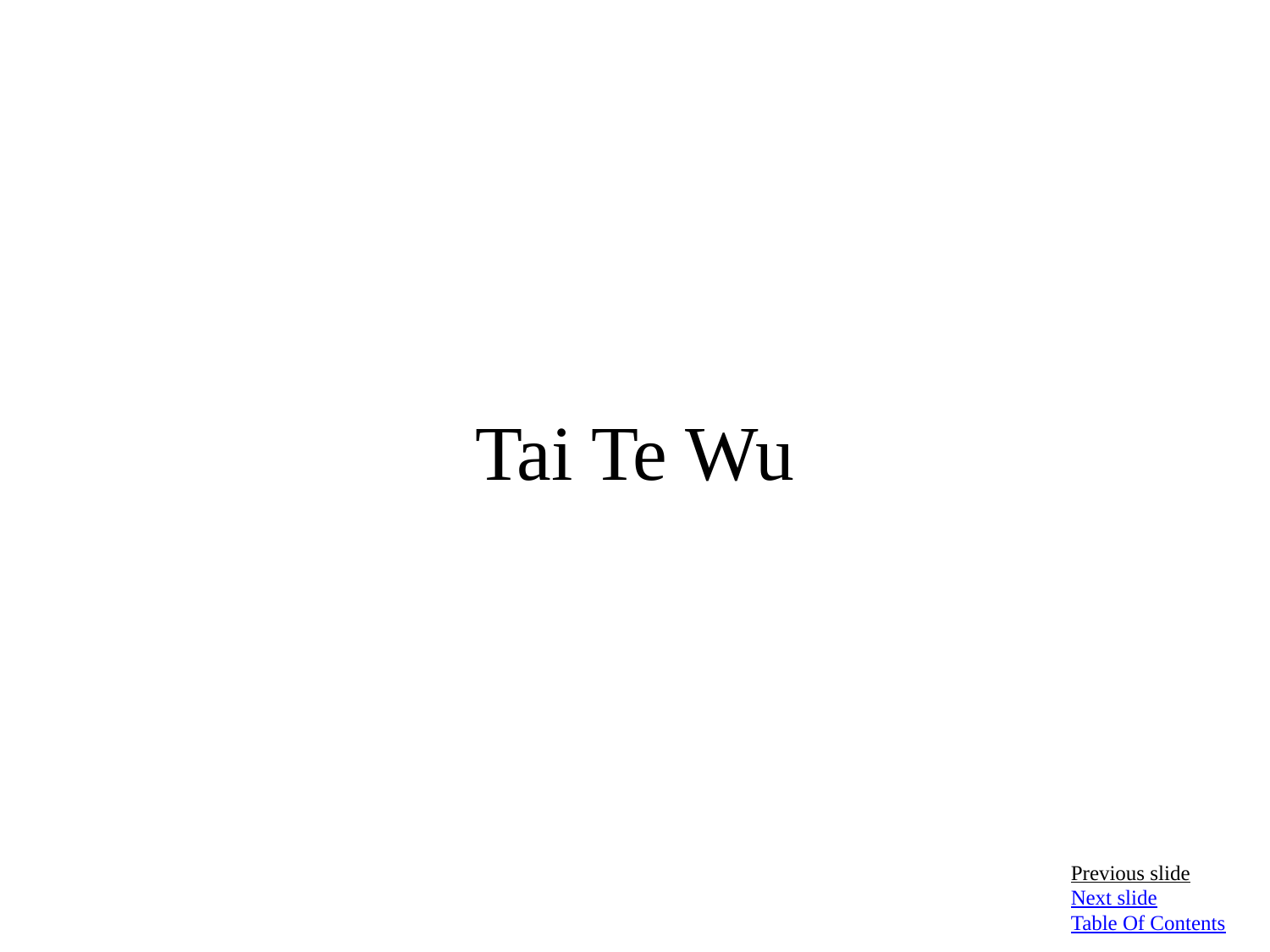

# Tai Te Wu
Previous slide
Next slide
Table Of Contents